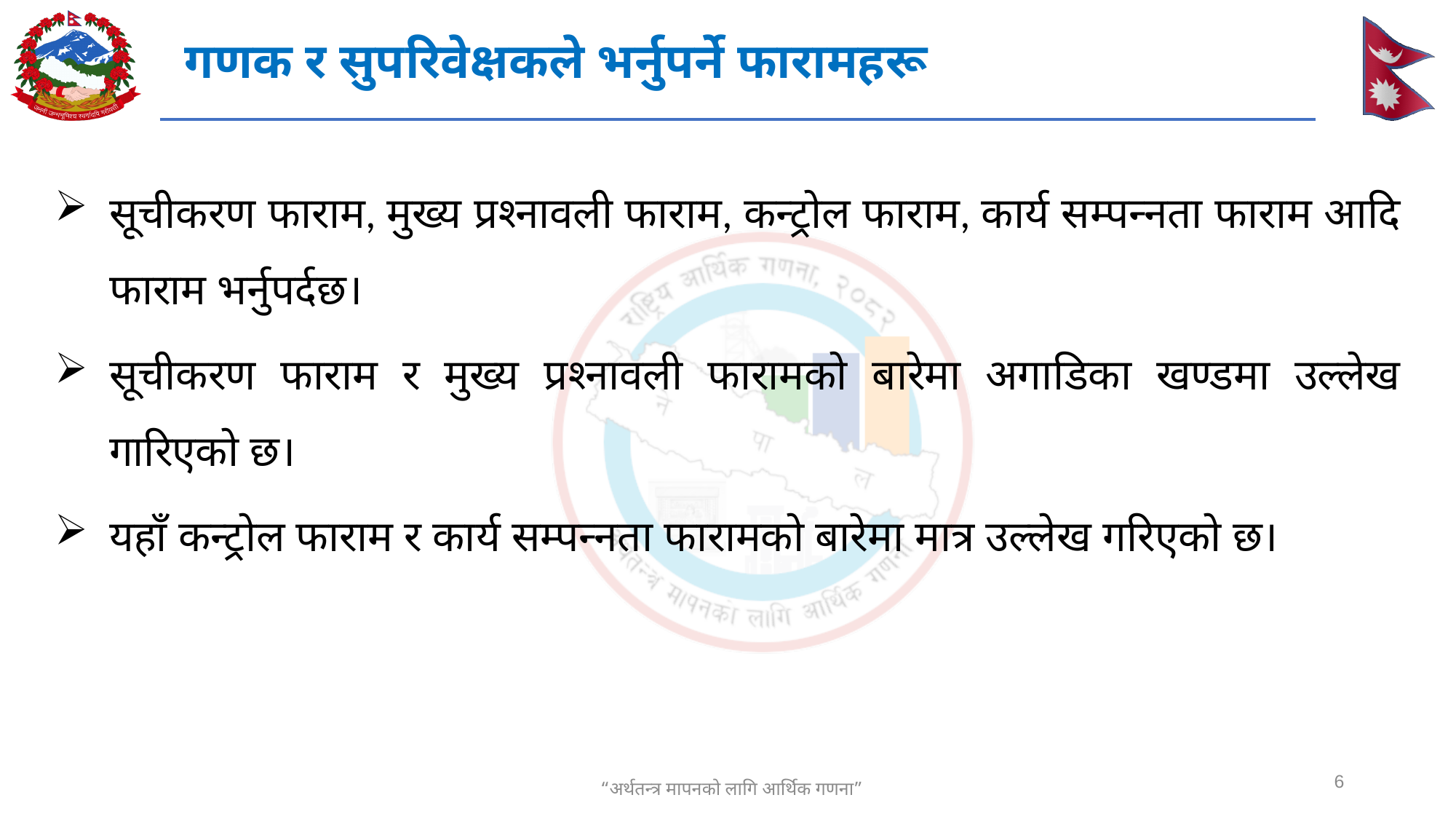

गणक र सुपरिवेक्षकले भर्नुपर्ने फारामहरू
सूचीकरण फाराम, मुख्य प्रश्नावली फाराम, कन्ट्रोल फाराम, कार्य सम्पन्नता फाराम आदि फाराम भर्नुपर्दछ।
सूचीकरण फाराम र मुख्य प्रश्नावली फारामको बारेमा अगाडिका खण्डमा उल्लेख गारिएको छ।
यहाँ कन्ट्रोल फाराम र कार्य सम्पन्नता फारामको बारेमा मात्र उल्लेख गरिएको छ।
6
“अर्थतन्त्र मापनको लागि आर्थिक गणना”